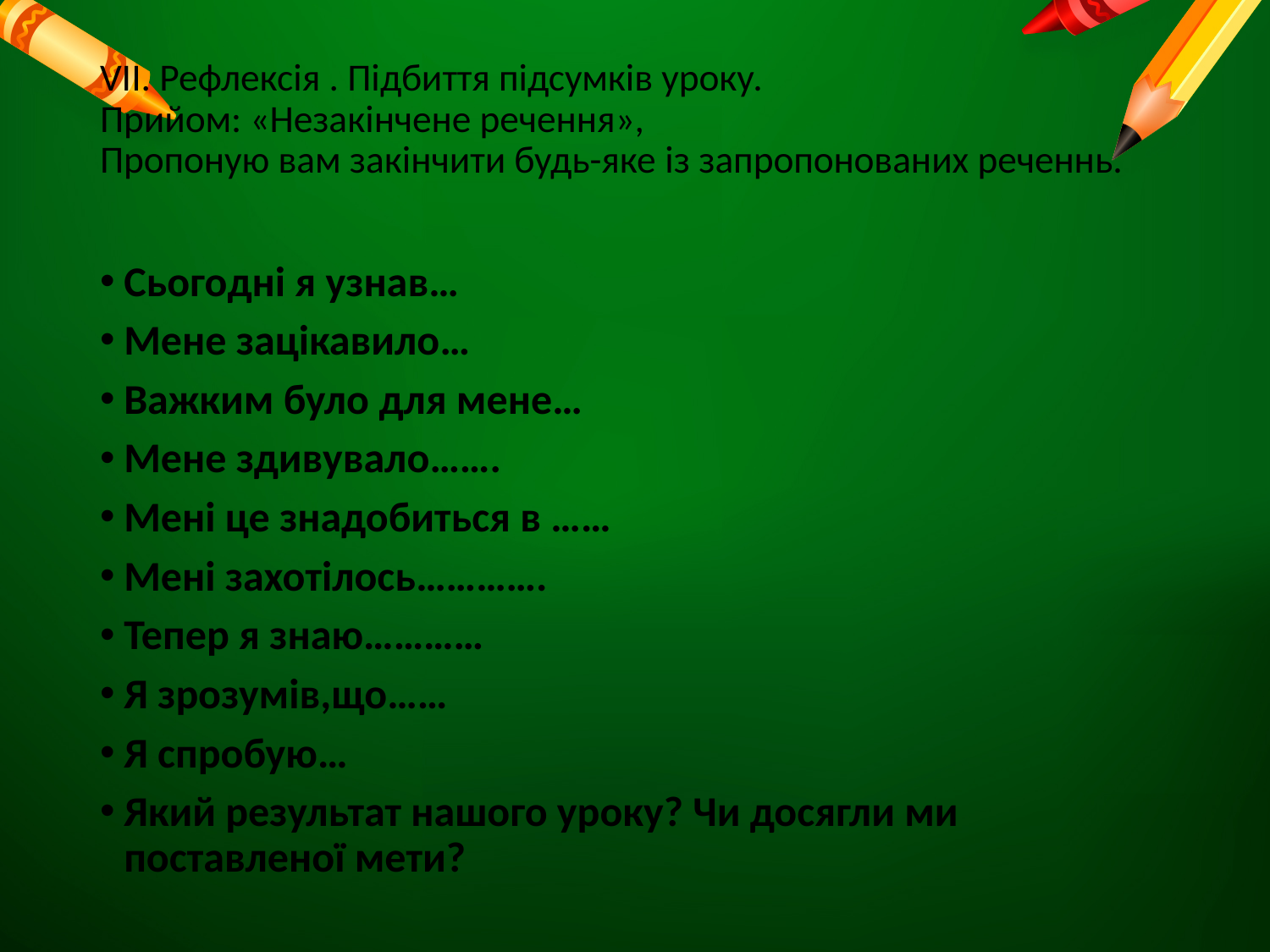

# VII. Рефлексiя . Підбиття підсумків уроку. Прийом: «Незакінчене речення», Пропоную вам закінчити будь-яке із запропонованих реченнь.
Сьогодні я узнав…
Мене зацiкавило…
Важким було для мене…
Мене здивувало…….
Менi це знадобиться в ……
Менi захотілось………….
Тепер я знаю…………
Я зрозумiв,що……
Я спробую…
Який результат нашого уроку? Чи досягли ми поставленої мети?